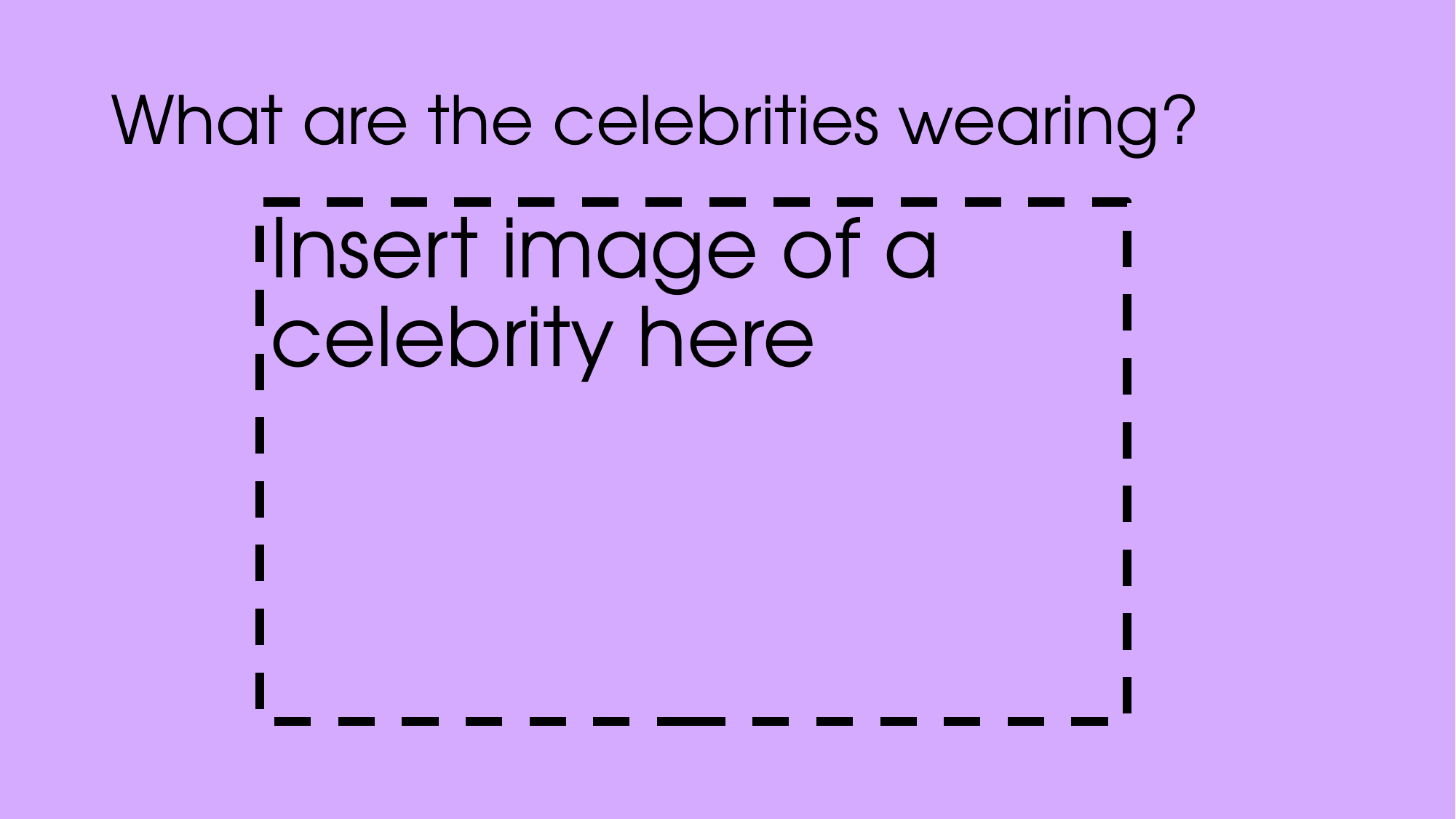

# What are the celebrities wearing?
Insert image of a celebrity here